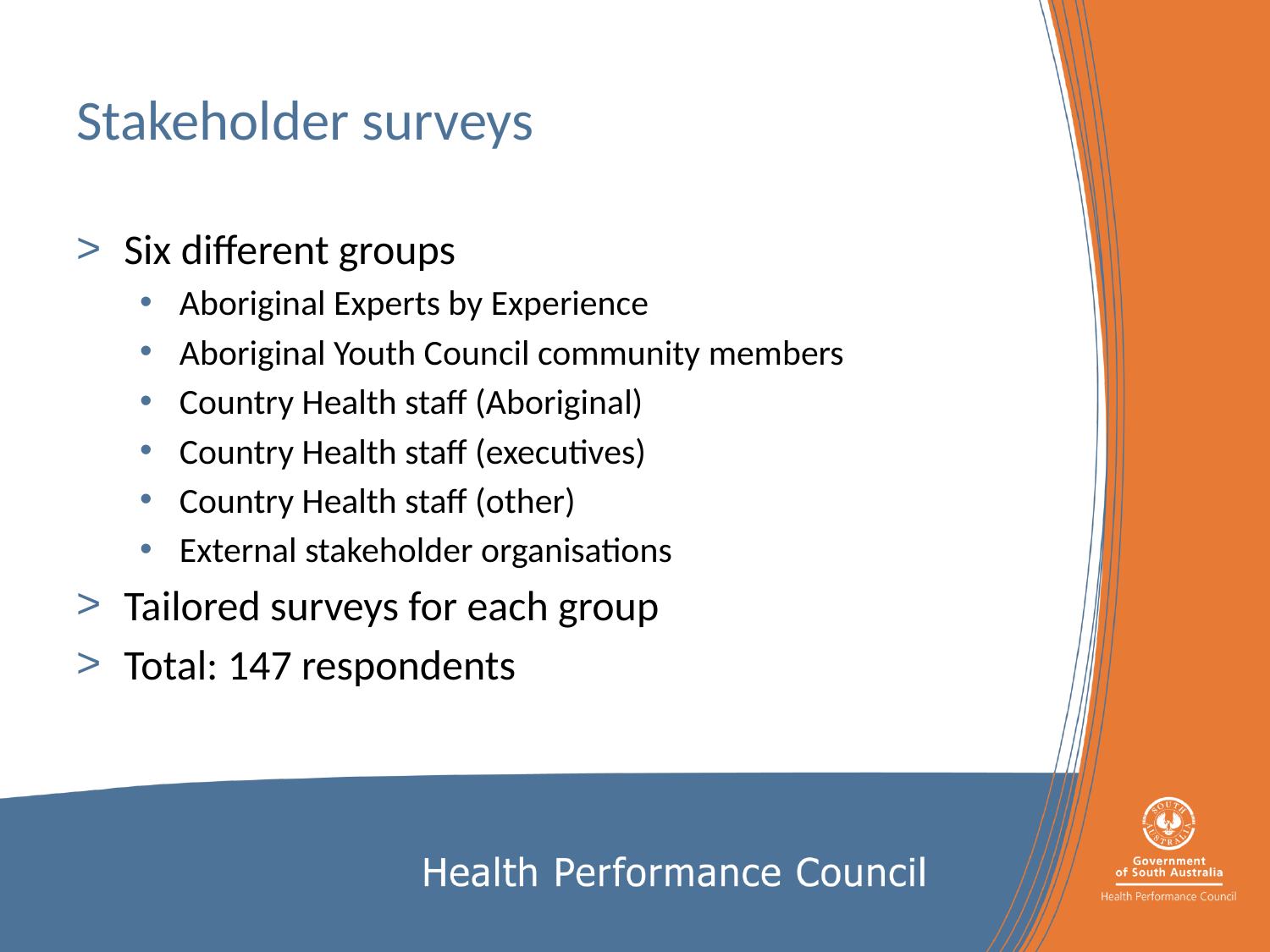

# Stakeholder surveys
Six different groups
Aboriginal Experts by Experience
Aboriginal Youth Council community members
Country Health staff (Aboriginal)
Country Health staff (executives)
Country Health staff (other)
External stakeholder organisations
Tailored surveys for each group
Total: 147 respondents